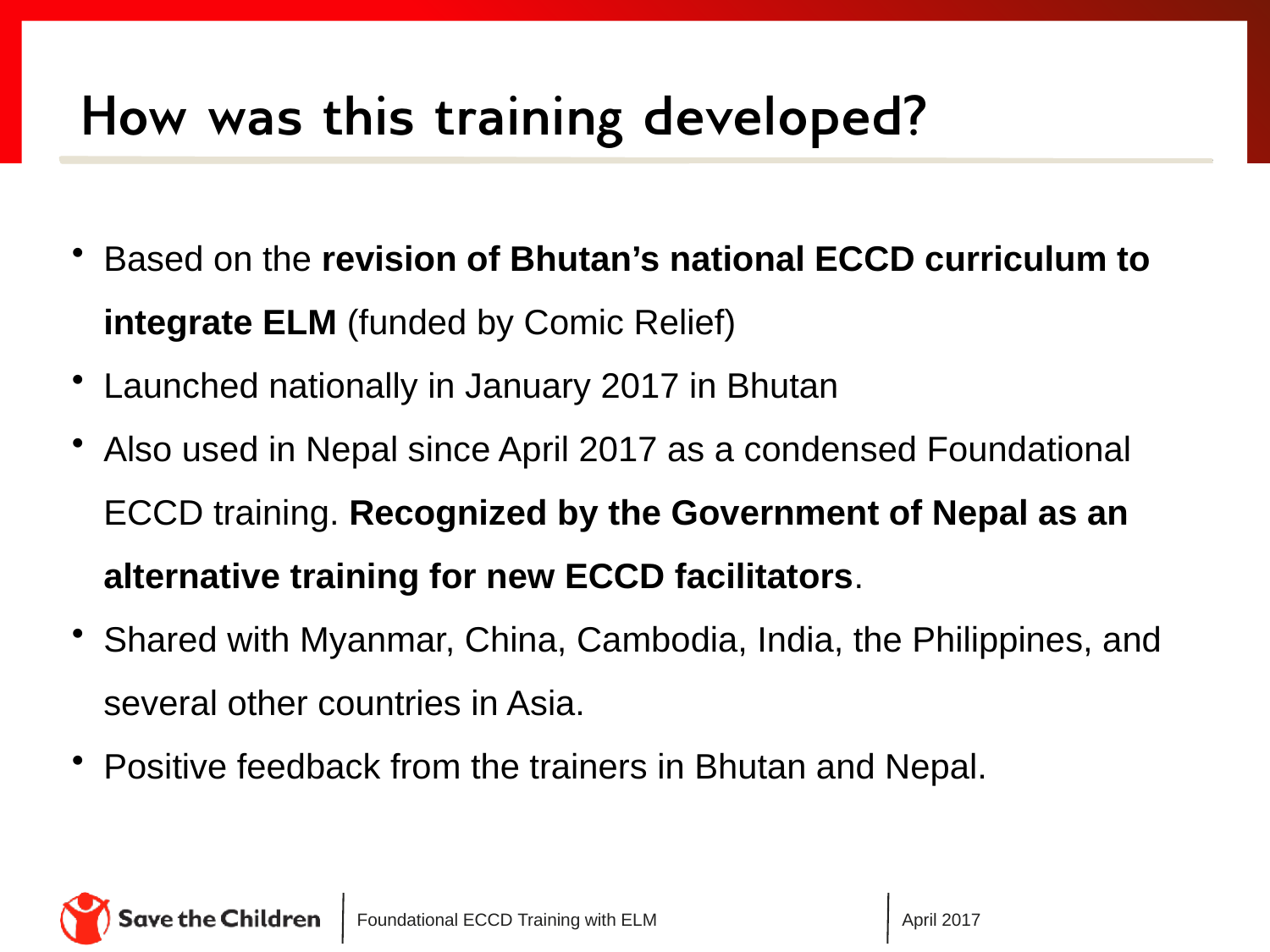

# How was this training developed?
Based on the revision of Bhutan’s national ECCD curriculum to integrate ELM (funded by Comic Relief)
Launched nationally in January 2017 in Bhutan
Also used in Nepal since April 2017 as a condensed Foundational ECCD training. Recognized by the Government of Nepal as an alternative training for new ECCD facilitators.
Shared with Myanmar, China, Cambodia, India, the Philippines, and several other countries in Asia.
Positive feedback from the trainers in Bhutan and Nepal.
Foundational ECCD Training with ELM
April 2017